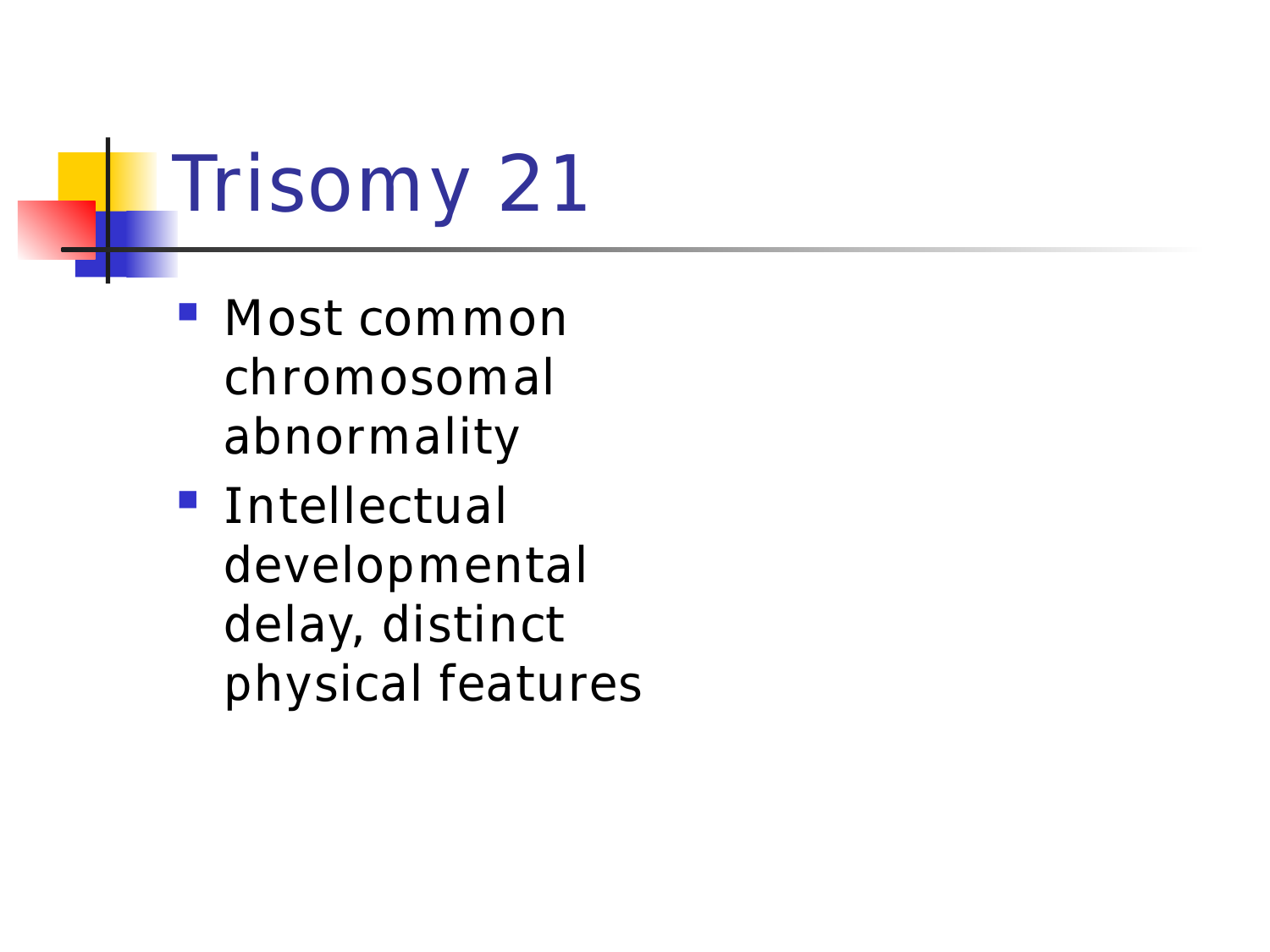

# Trisomy 21
Most common chromosomal abnormality
Intellectual developmental delay, distinct physical features